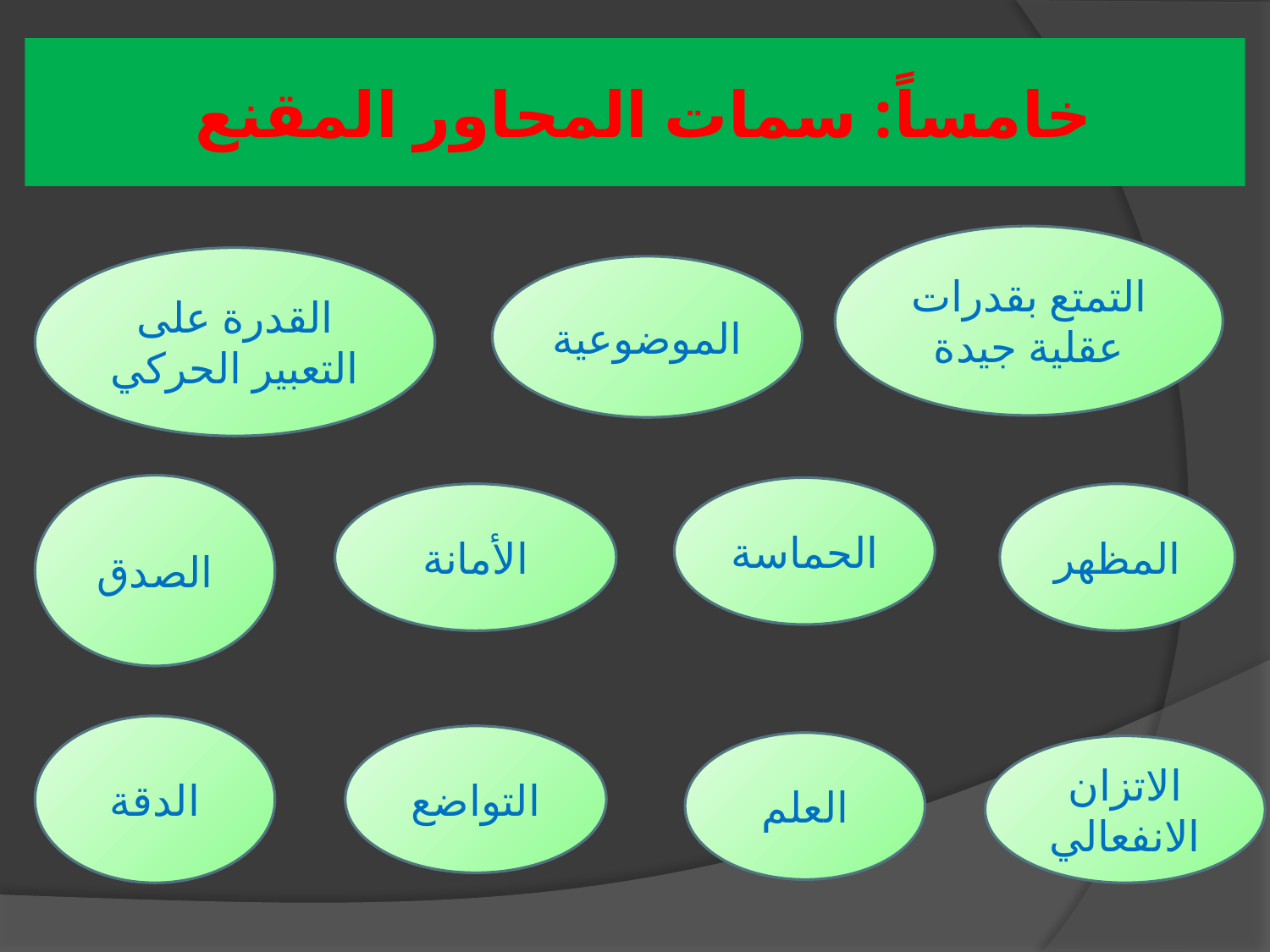

# خامساً: سمات المحاور المقنع

التمتع بقدرات عقلية جيدة
القدرة على التعبير الحركي
الموضوعية
الصدق
الحماسة
الأمانة
المظهر
الدقة
التواضع
العلم
الاتزان الانفعالي